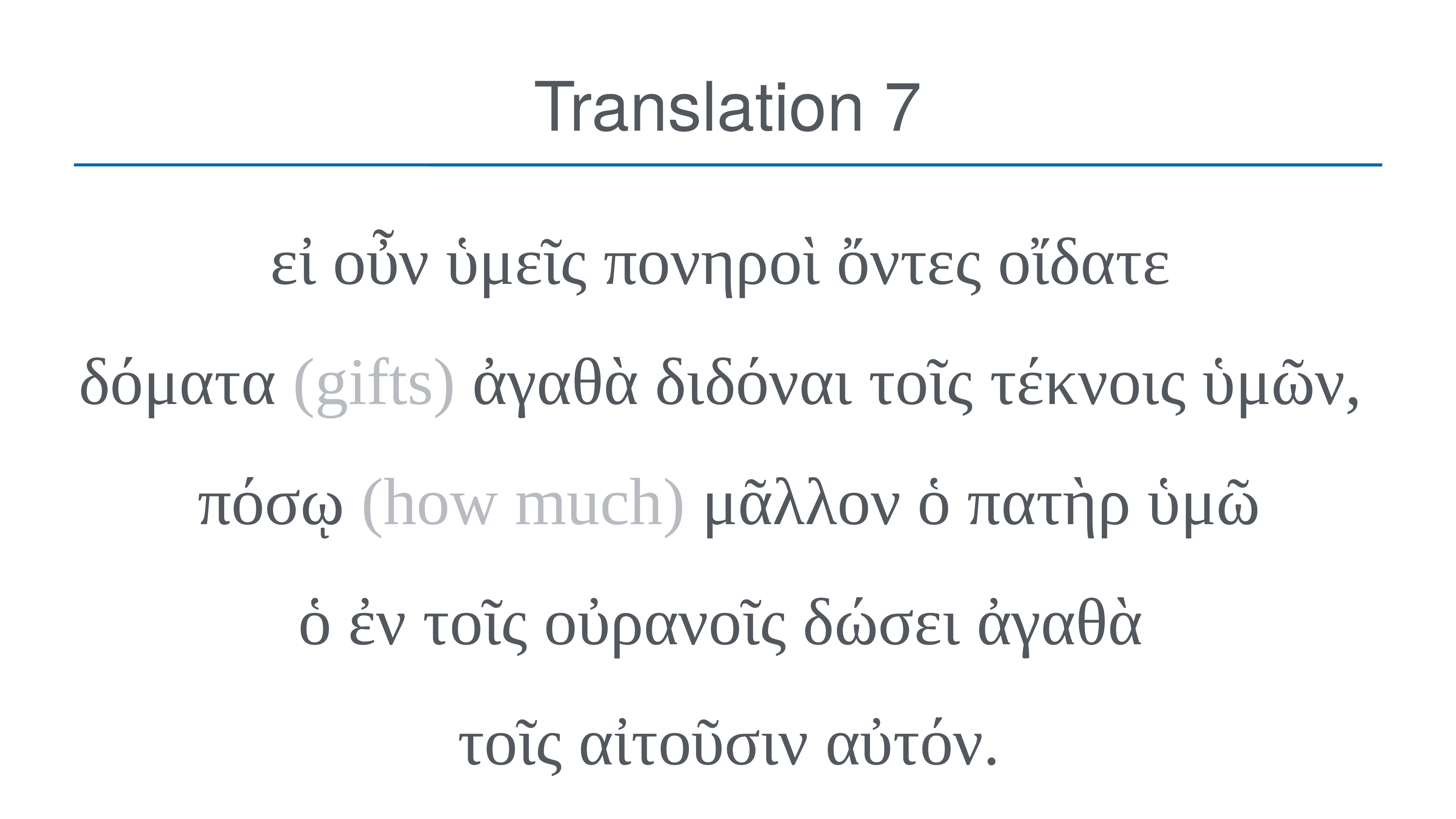

# Translation 7
εἰ οὖν ὑμεῖς πονηροὶ ὄντες οἴδατε
δόματα (gifts) ἀγαθὰ διδόναι τοῖς τέκνοις ὑμῶν,
πόσῳ (how much) μᾶλλον ὁ πατὴρ ὑμῶ
ὁ ἐν τοῖς οὐρανοῖς δώσει ἀγαθὰ
τοῖς αἰτοῦσιν αὐτόν.